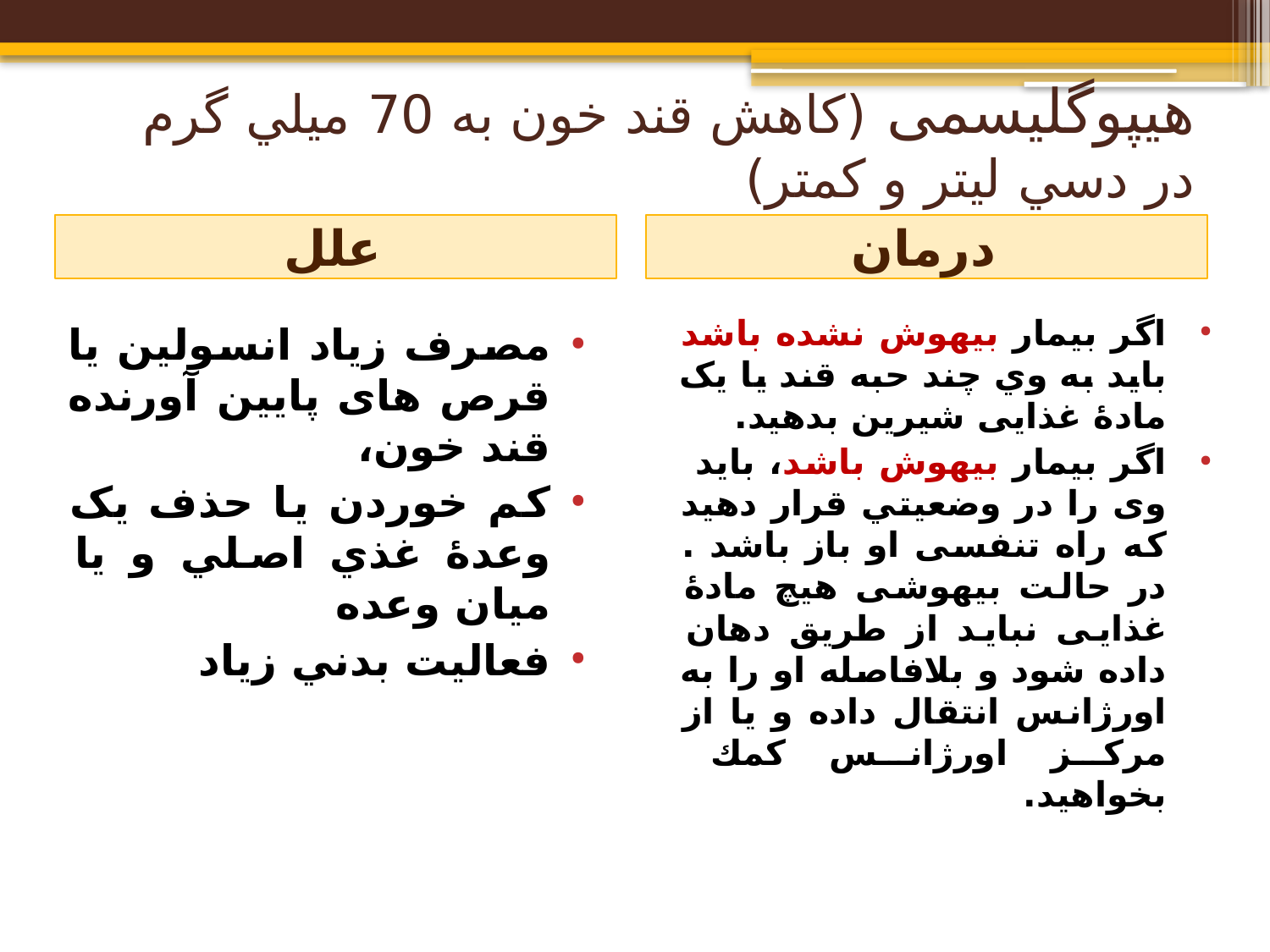

# هیپوگلیسمی (كاهش قند خون به 70 ميلي گرم در دسي ليتر و كمتر)
علل
درمان
اگر بیمار بیهوش نشده باشد بايد به وي چند حبه قند یا یک مادۀ غذایی شیرین بدهيد.
اگر بیمار بیهوش باشد، بايد  وی را در وضعیتي قرار دهید که راه تنفسی او باز باشد . در حالت بیهوشی هیچ مادۀ غذایی نباید از طریق دهان داده شود و بلافاصله او را به اورژانس انتقال داده و يا از مركز اورژانس كمك بخواهيد.
مصرف زیاد انسولین یا قرص های پايين آورنده قند خون،
کم خوردن یا حذف یک وعدۀ غذي اصلي و يا ميان وعده
فعالیت بدني زیاد